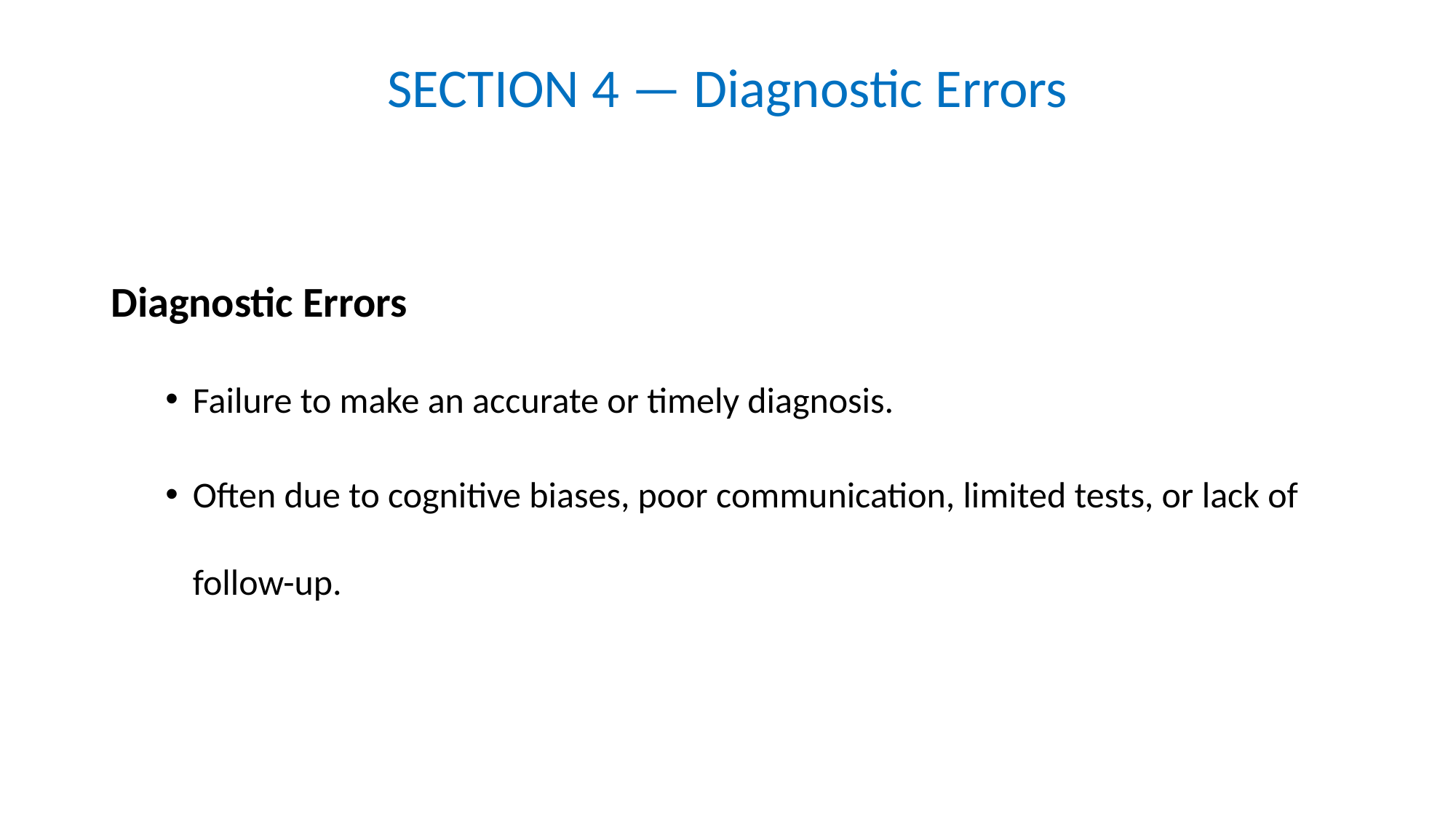

# SECTION 4 — Diagnostic Errors
Diagnostic Errors
Failure to make an accurate or timely diagnosis.
Often due to cognitive biases, poor communication, limited tests, or lack of follow-up.